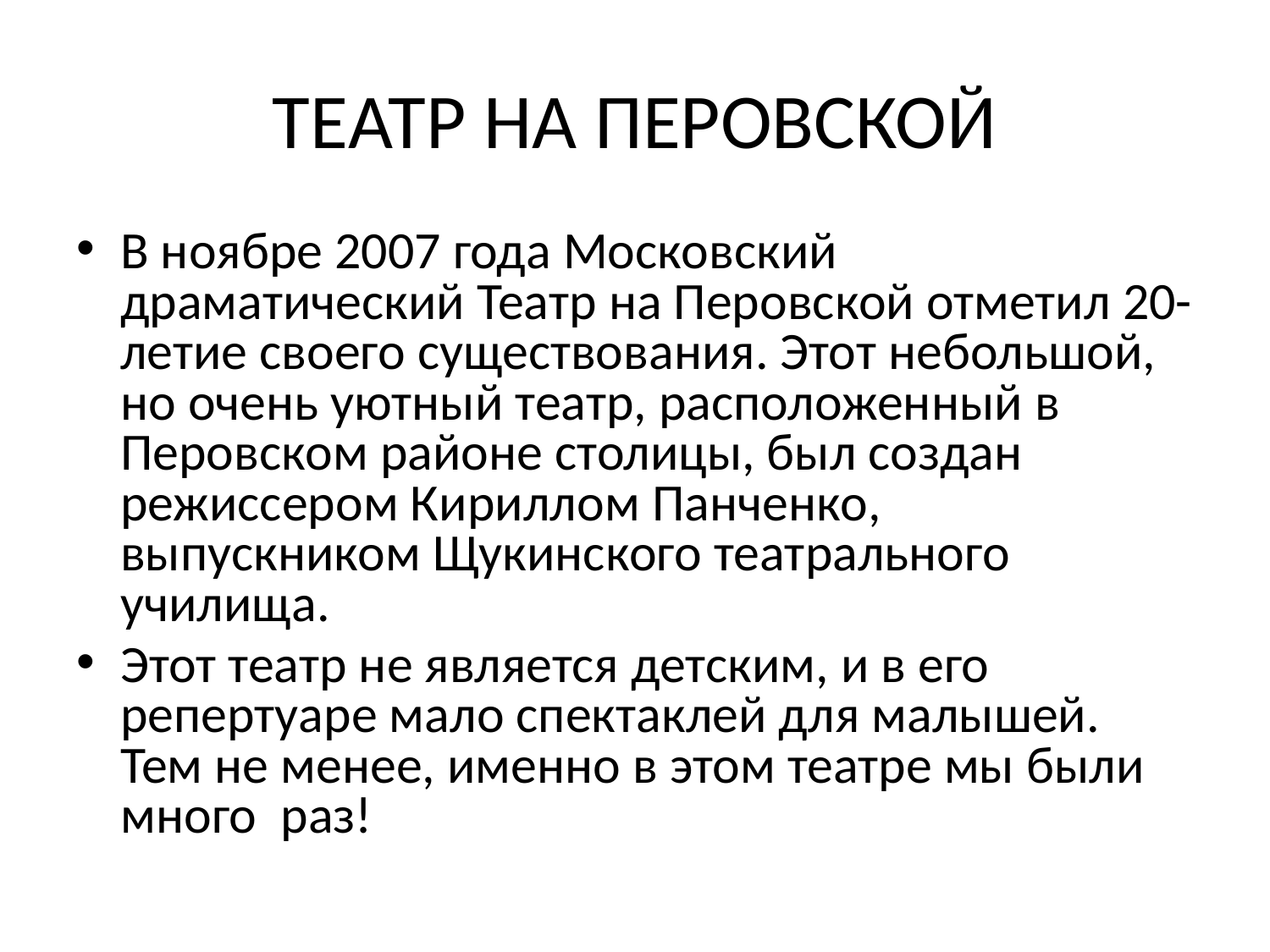

# ТЕАТР НА ПЕРОВСКОЙ
В ноябре 2007 года Московский драматический Театр на Перовской отметил 20-летие своего существования. Этот небольшой, но очень уютный театр, расположенный в Перовском районе столицы, был создан режиссером Кириллом Панченко, выпускником Щукинского театрального училища.
Этот театр не является детским, и в его репертуаре мало спектаклей для малышей. Тем не менее, именно в этом театре мы были  много  раз!